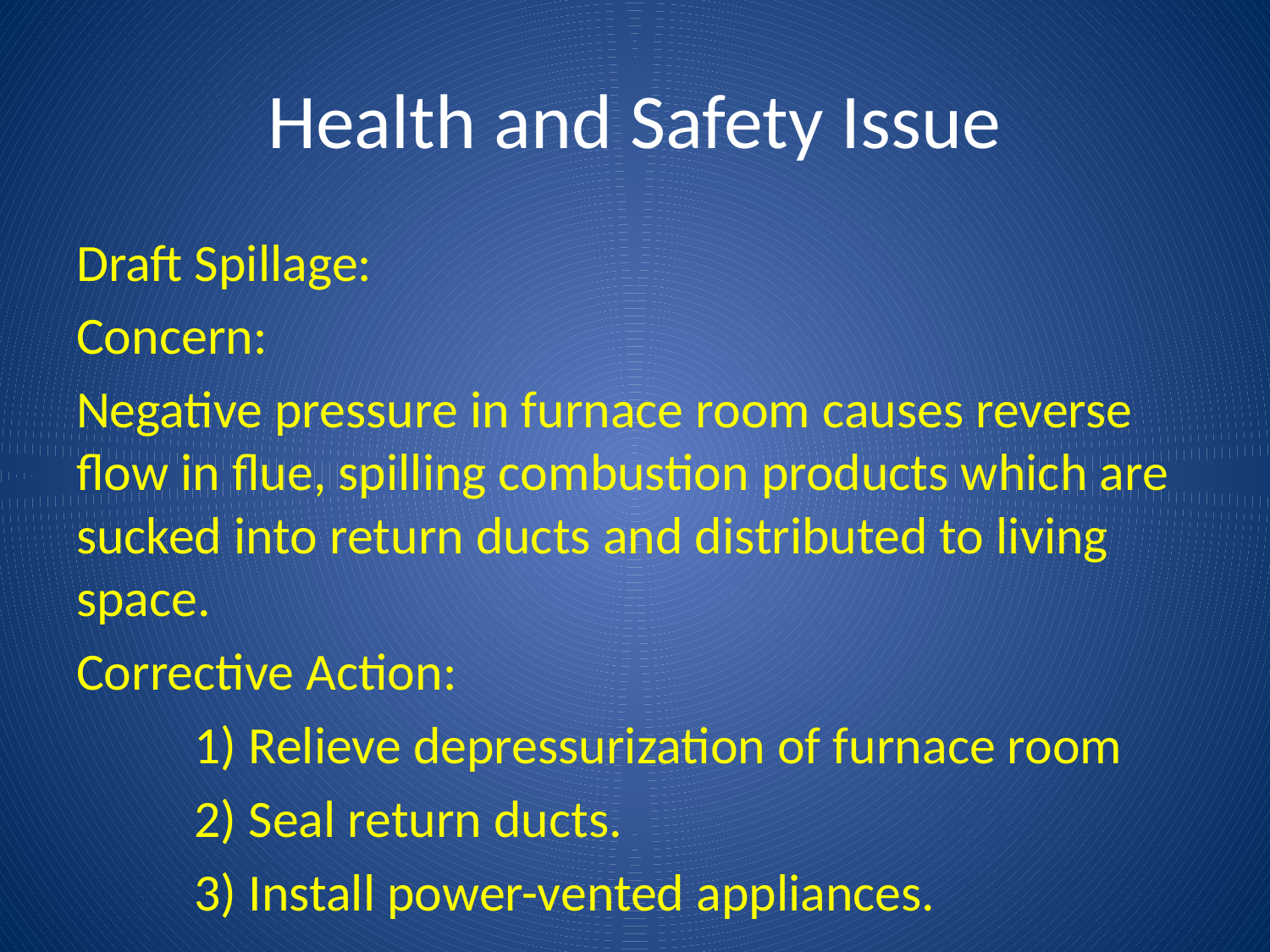

# Health and Safety Issue
Draft Spillage:
Concern:
Negative pressure in furnace room causes reverse flow in flue, spilling combustion products which are sucked into return ducts and distributed to living space.
Corrective Action:
	1) Relieve depressurization of furnace room
	2) Seal return ducts.
	3) Install power-vented appliances.